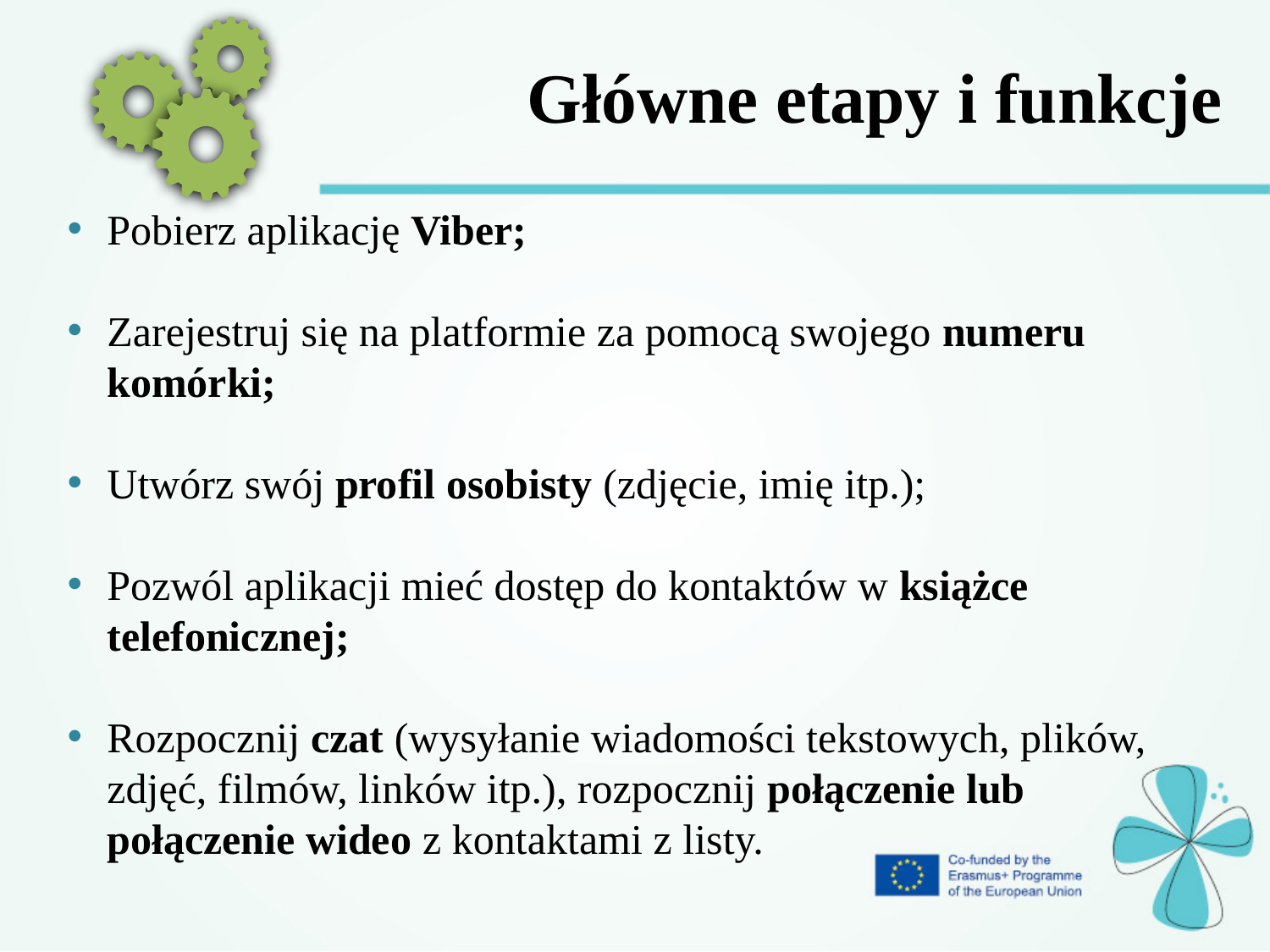

Główne etapy i funkcje
Pobierz aplikację Viber;

Zarejestruj się na platformie za pomocą swojego numeru komórki;

Utwórz swój profil osobisty (zdjęcie, imię itp.);

Pozwól aplikacji mieć dostęp do kontaktów w książce telefonicznej;

Rozpocznij czat (wysyłanie wiadomości tekstowych, plików, zdjęć, filmów, linków itp.), rozpocznij połączenie lub połączenie wideo z kontaktami z listy.